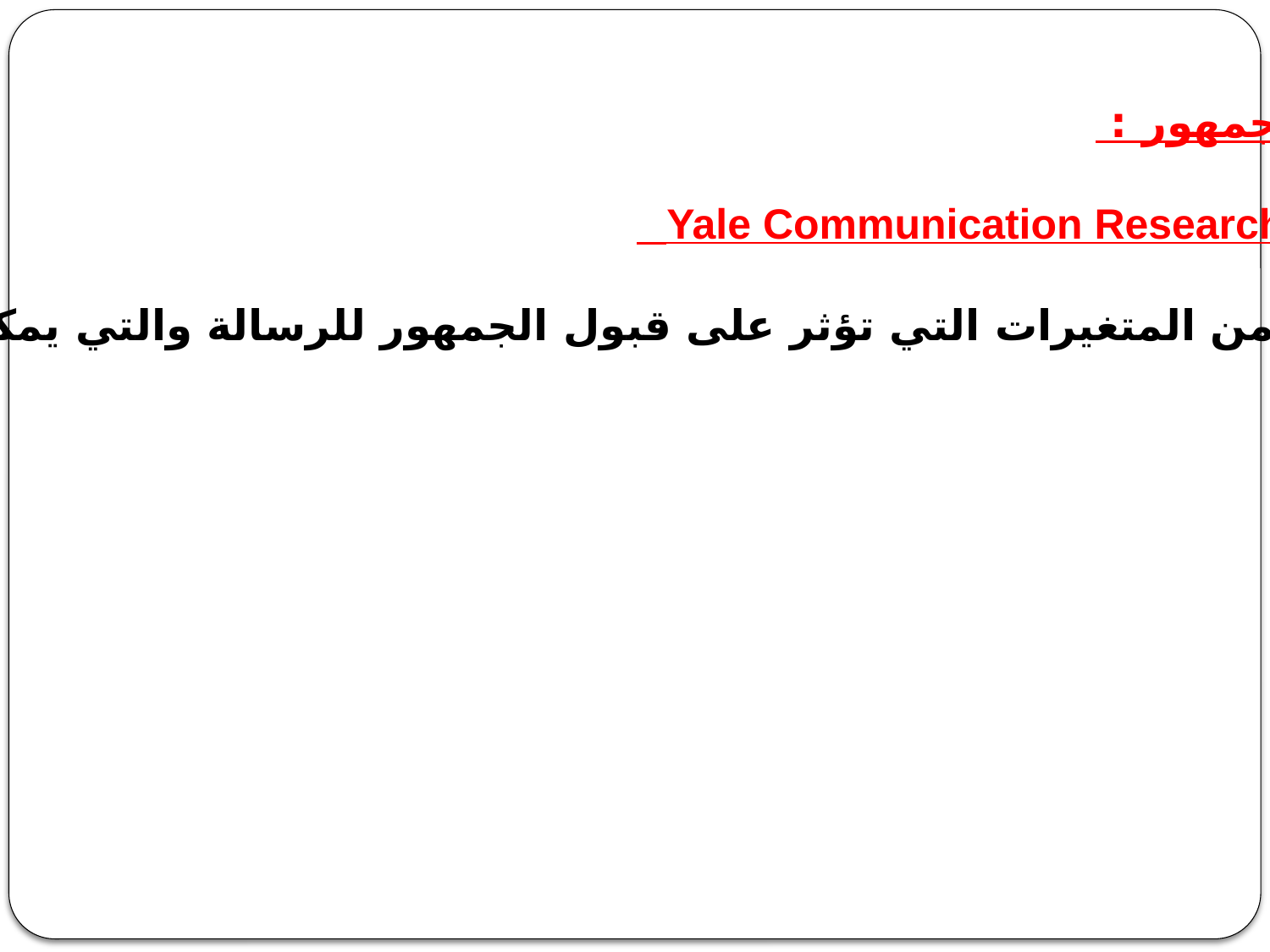

استراتجيات  تغيير الجمهور :

نموذج يل  Yale Communication Research Program

اهتم نموذج يل بعدد من المتغيرات التي تؤثر على قبول الجمهور للرسالة والتي يمكن تصنيفها كما يلي :